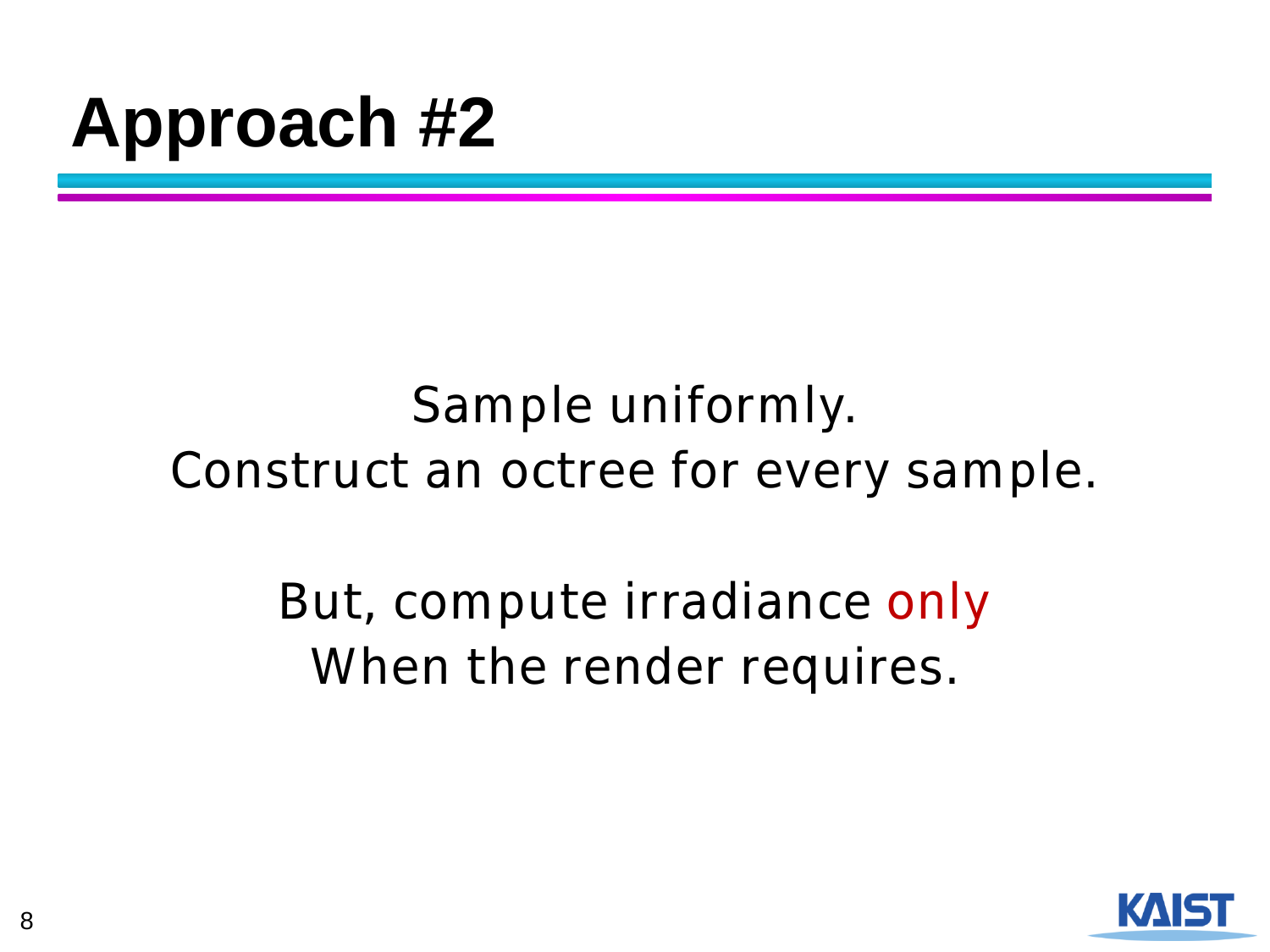

# Approach #2
Sample uniformly.
Construct an octree for every sample.

But, compute irradiance only
When the render requires.